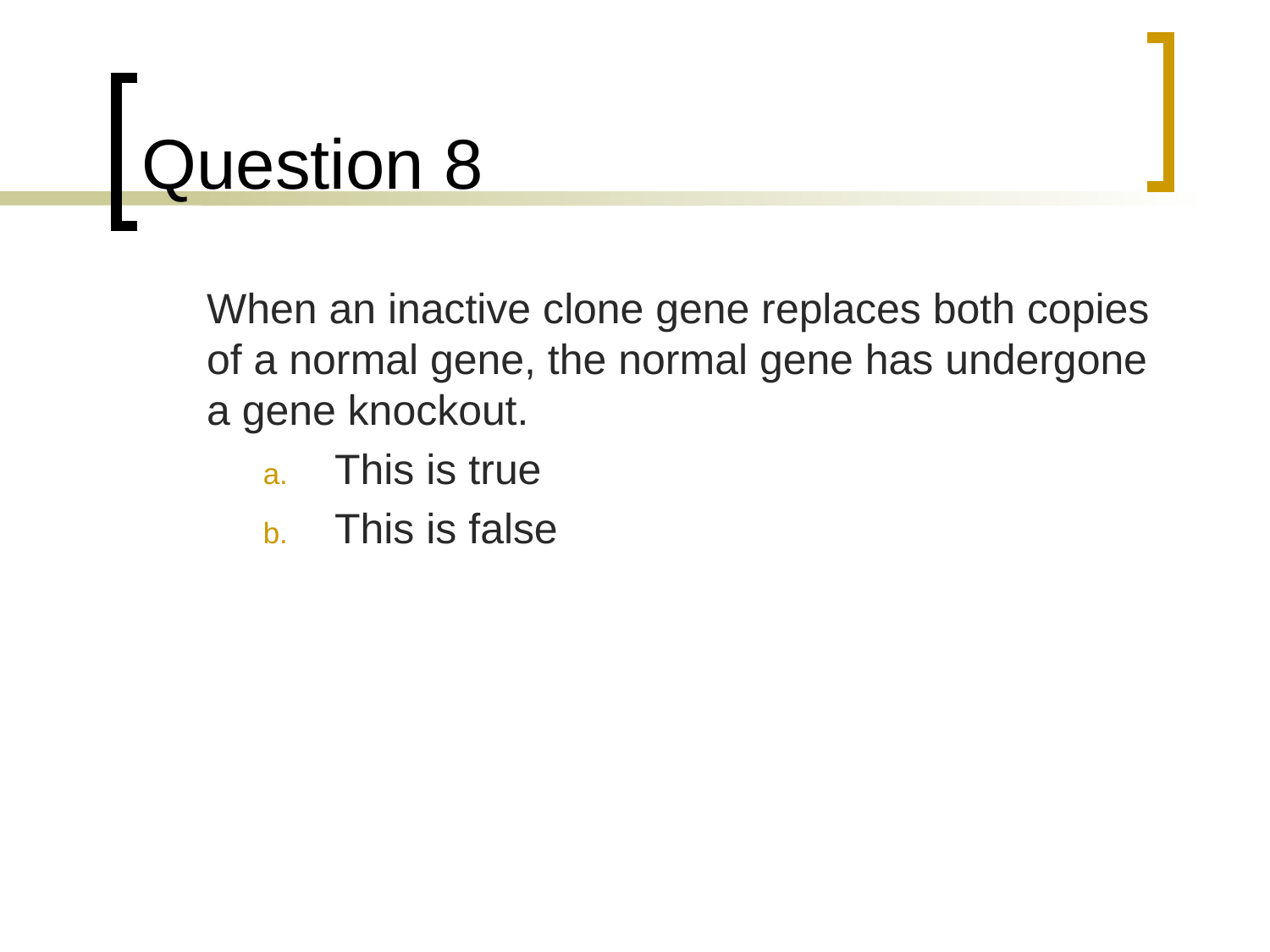

# Question 8
	When an inactive clone gene replaces both copies of a normal gene, the normal gene has undergone a gene knockout.
This is true
This is false